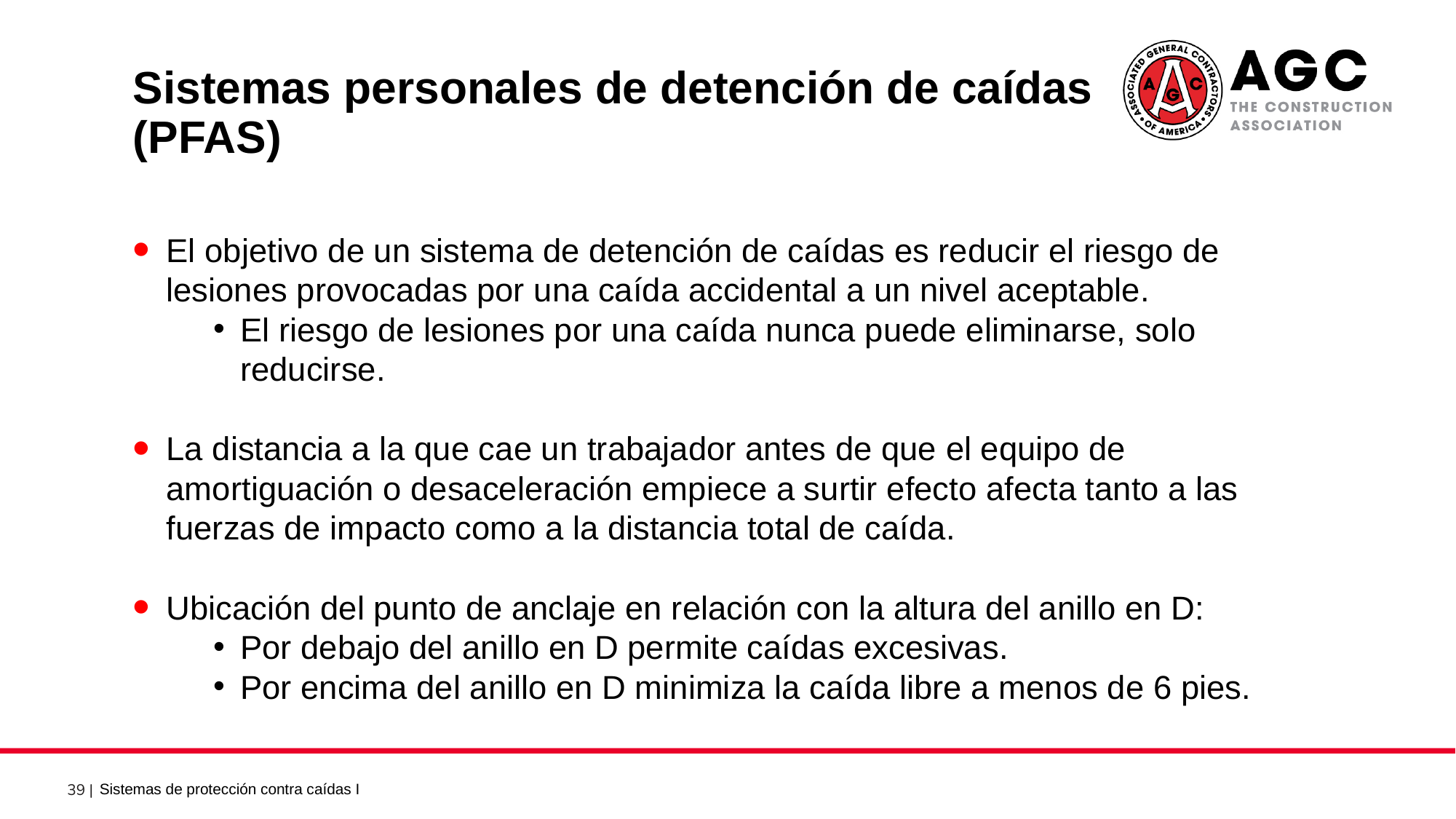

Sistemas personales de detención de caídas (PFAS) 1
El objetivo de un sistema de detención de caídas es reducir el riesgo de lesiones provocadas por una caída accidental a un nivel aceptable.
El riesgo de lesiones por una caída nunca puede eliminarse, solo reducirse.

La distancia a la que cae un trabajador antes de que el equipo de amortiguación o desaceleración empiece a surtir efecto afecta tanto a las fuerzas de impacto como a la distancia total de caída.

Ubicación del punto de anclaje en relación con la altura del anillo en D:
Por debajo del anillo en D permite caídas excesivas.
Por encima del anillo en D minimiza la caída libre a menos de 6 pies.

Sistemas de protección contra caídas I